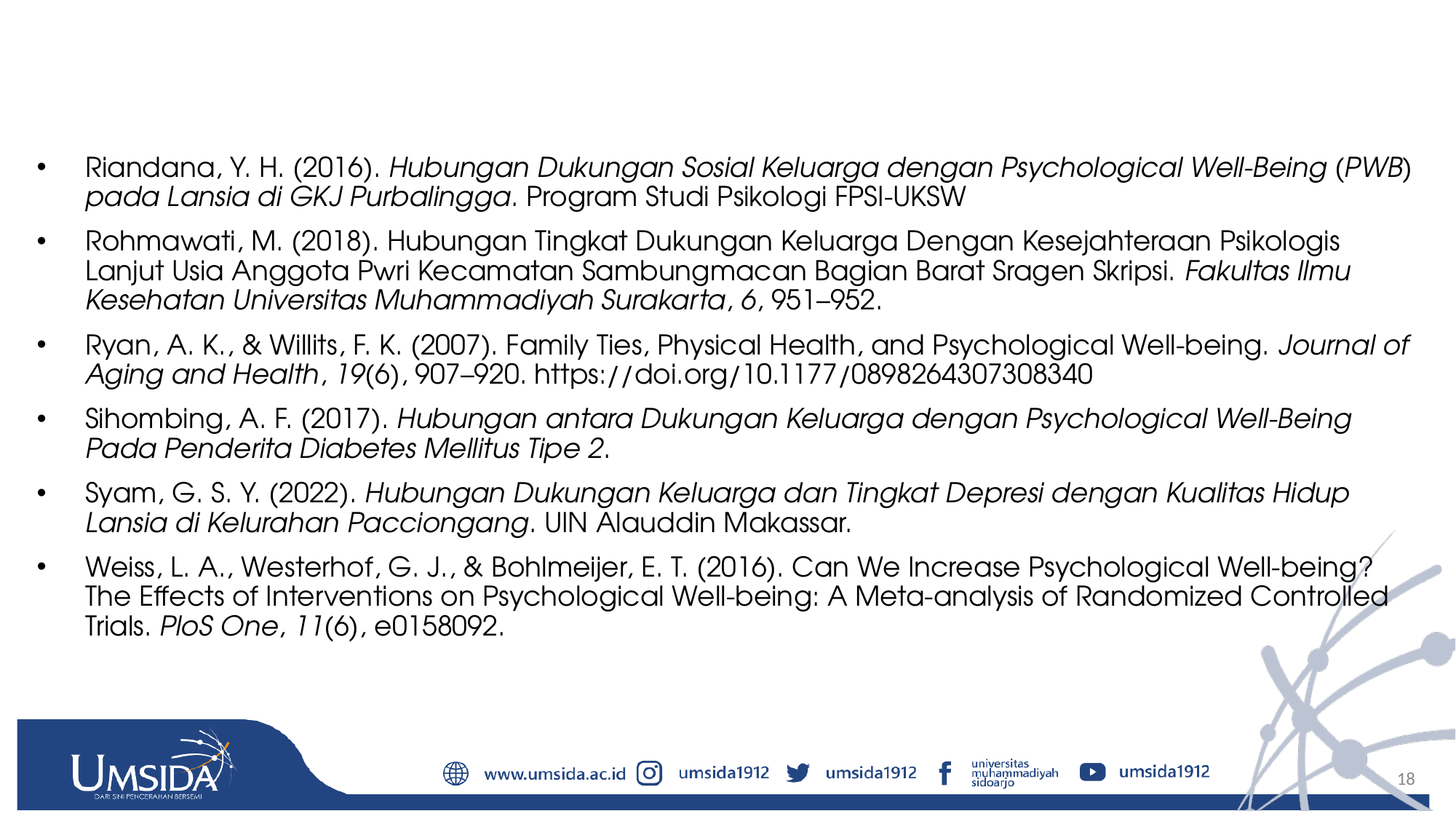

#
Riandana, Y. H. (2016). Hubungan Dukungan Sosial Keluarga dengan Psychological Well-Being (PWB) pada Lansia di GKJ Purbalingga. Program Studi Psikologi FPSI-UKSW
Rohmawati, M. (2018). Hubungan Tingkat Dukungan Keluarga Dengan Kesejahteraan Psikologis Lanjut Usia Anggota Pwri Kecamatan Sambungmacan Bagian Barat Sragen Skripsi. Fakultas Ilmu Kesehatan Universitas Muhammadiyah Surakarta, 6, 951–952.
Ryan, A. K., & Willits, F. K. (2007). Family Ties, Physical Health, and Psychological Well-being. Journal of Aging and Health, 19(6), 907–920. https://doi.org/10.1177/0898264307308340
Sihombing, A. F. (2017). Hubungan antara Dukungan Keluarga dengan Psychological Well-Being Pada Penderita Diabetes Mellitus Tipe 2.
Syam, G. S. Y. (2022). Hubungan Dukungan Keluarga dan Tingkat Depresi dengan Kualitas Hidup Lansia di Kelurahan Pacciongang. UIN Alauddin Makassar.
Weiss, L. A., Westerhof, G. J., & Bohlmeijer, E. T. (2016). Can We Increase Psychological Well-being? The Effects of Interventions on Psychological Well-being: A Meta-analysis of Randomized Controlled Trials. PloS One, 11(6), e0158092.